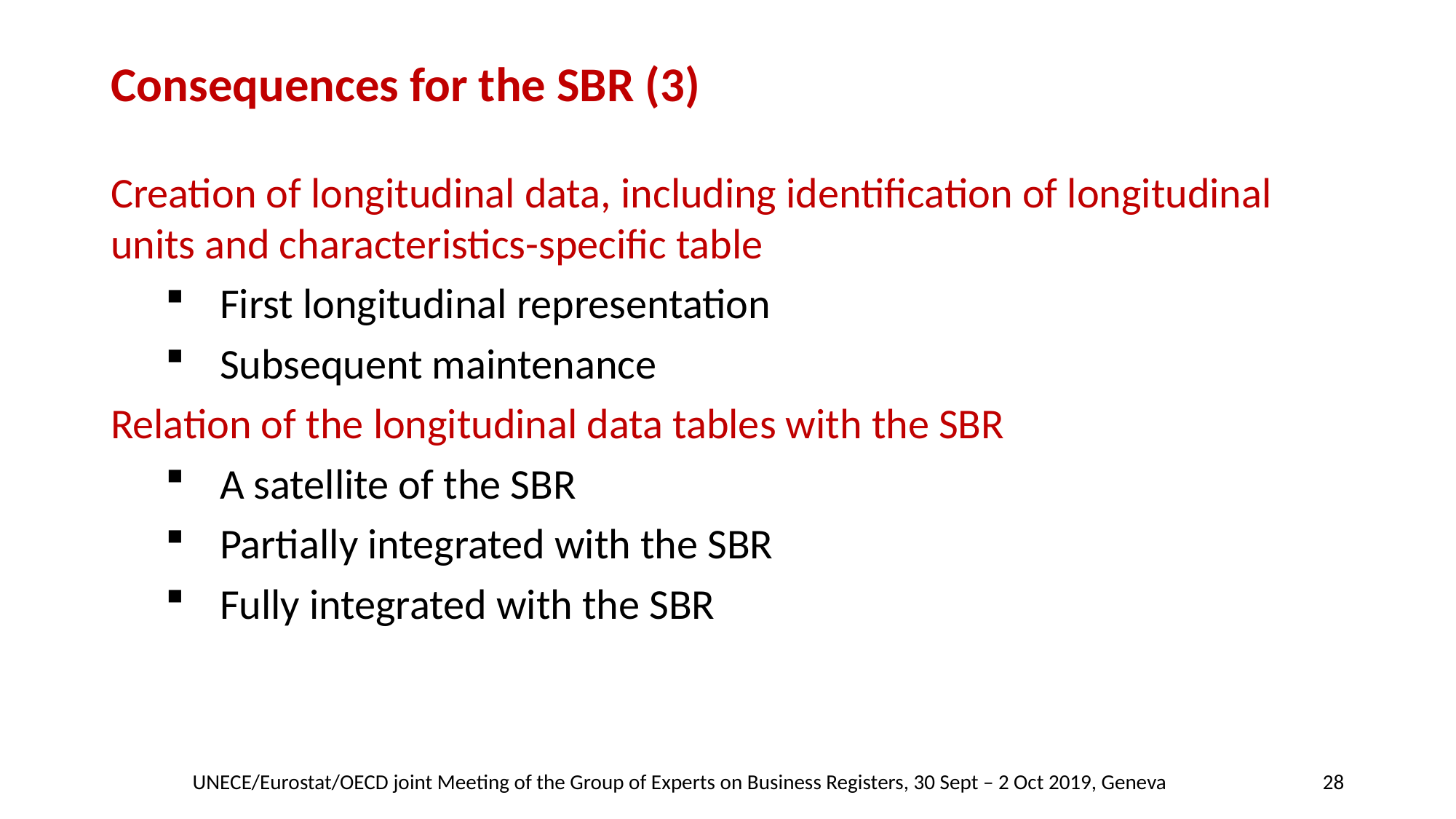

# Consequences for the SBR (3)
Creation of longitudinal data, including identification of longitudinal units and characteristics-specific table
First longitudinal representation
Subsequent maintenance
Relation of the longitudinal data tables with the SBR
A satellite of the SBR
Partially integrated with the SBR
Fully integrated with the SBR
UNECE/Eurostat/OECD joint Meeting of the Group of Experts on Business Registers, 30 Sept – 2 Oct 2019, Geneva
28